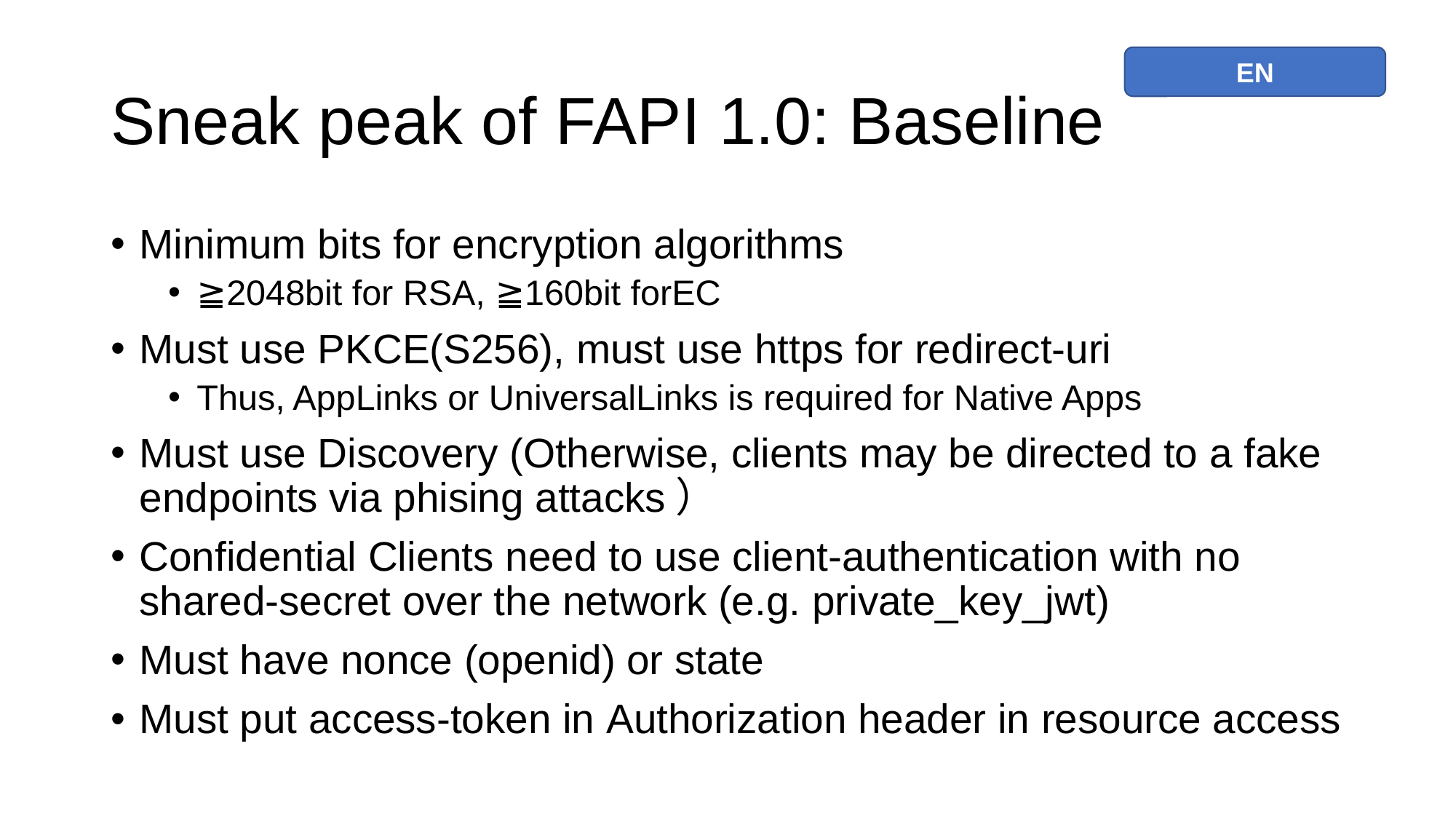

# Sneak peak of FAPI 1.0: Baseline
EN
Minimum bits for encryption algorithms
≧2048bit for RSA, ≧160bit forEC
Must use PKCE(S256), must use https for redirect-uri
Thus, AppLinks or UniversalLinks is required for Native Apps
Must use Discovery (Otherwise, clients may be directed to a fake endpoints via phising attacks）
Confidential Clients need to use client-authentication with no shared-secret over the network (e.g. private_key_jwt)
Must have nonce (openid) or state
Must put access-token in Authorization header in resource access